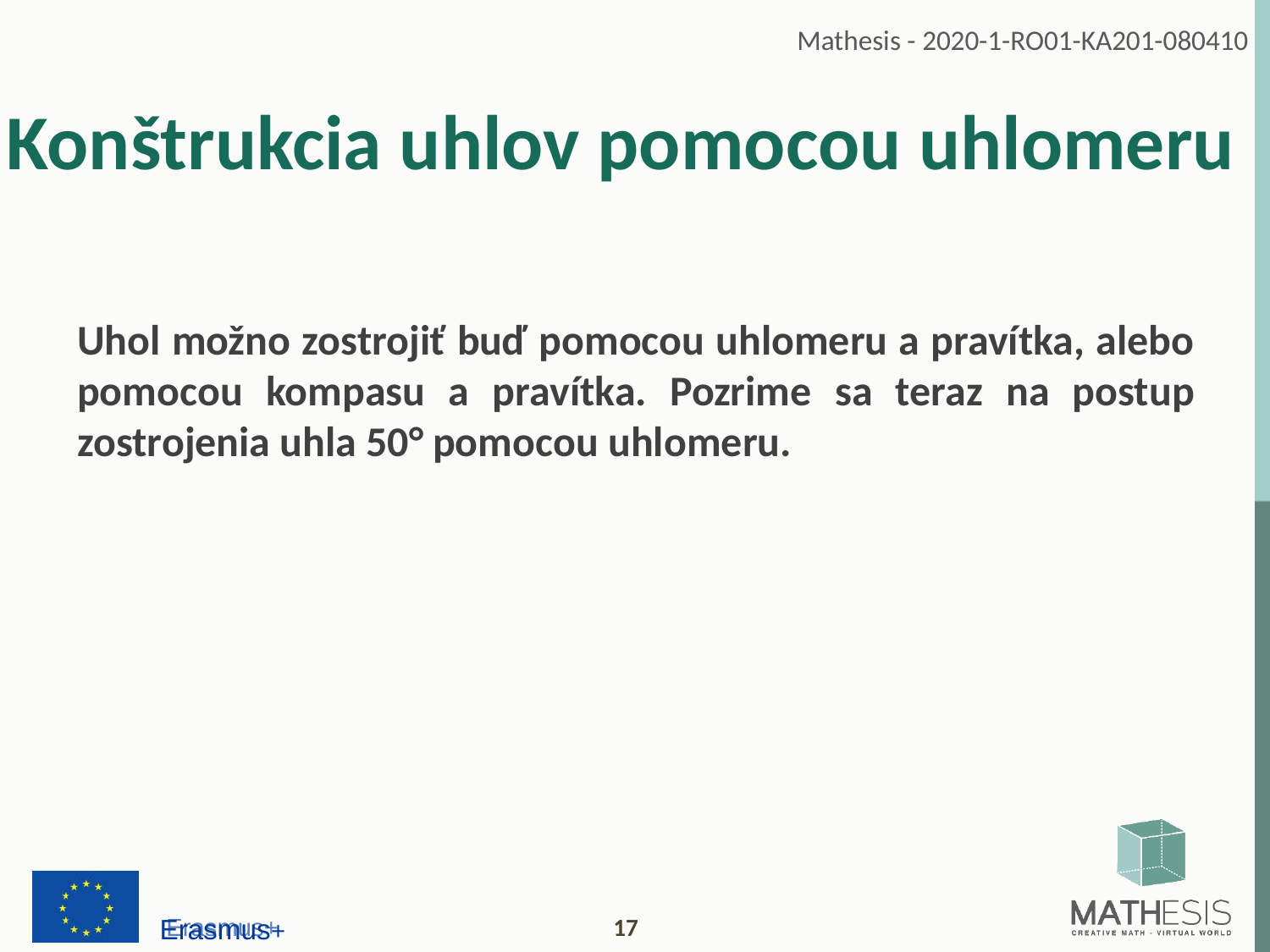

# Konštrukcia uhlov pomocou uhlomeru
Uhol možno zostrojiť buď pomocou uhlomeru a pravítka, alebo pomocou kompasu a pravítka. Pozrime sa teraz na postup zostrojenia uhla 50° pomocou uhlomeru.